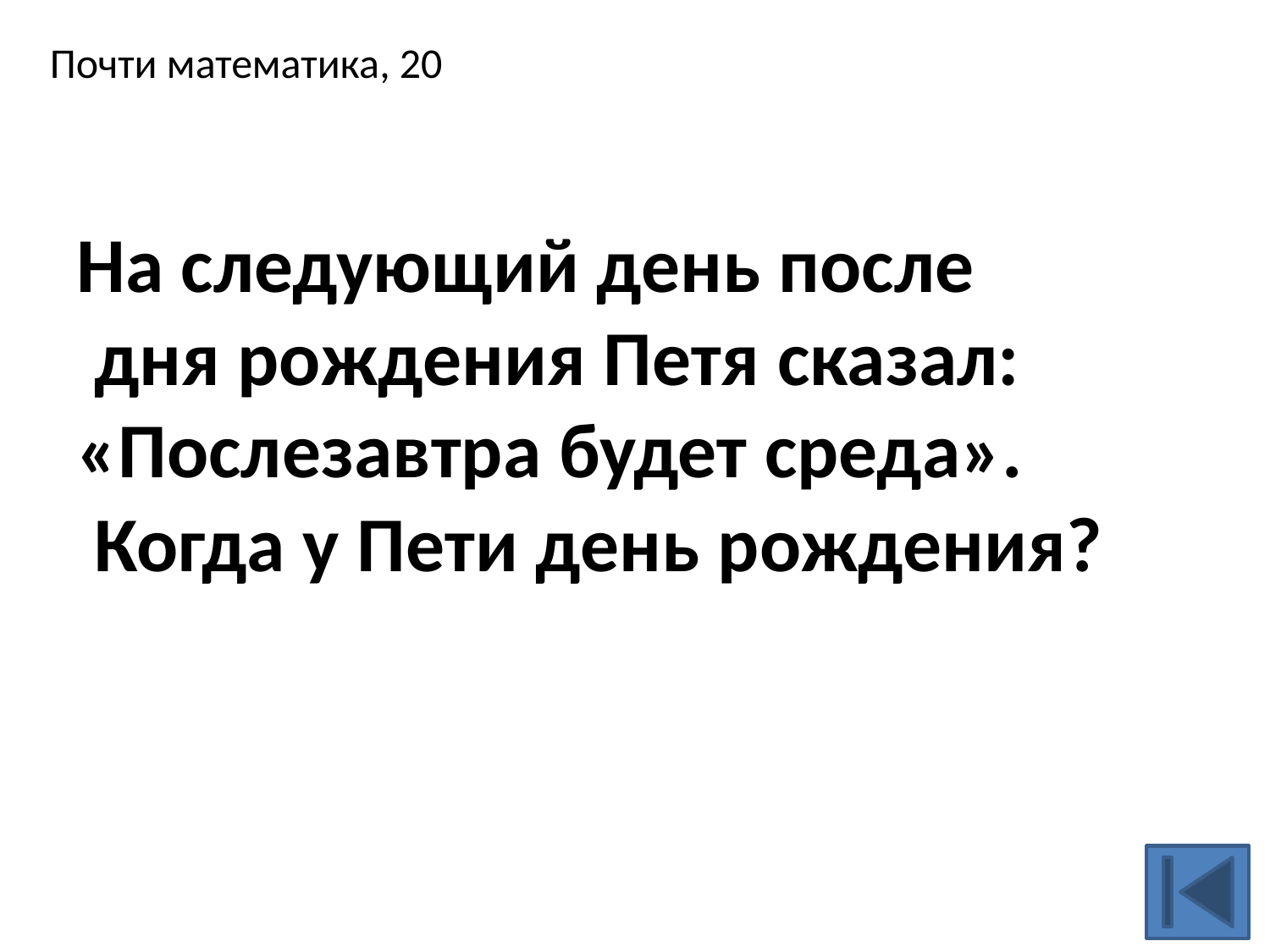

Почти математика, 20
На следующий день после
 дня рождения Петя сказал:
«Послезавтра будет среда».
 Когда у Пети день рождения?